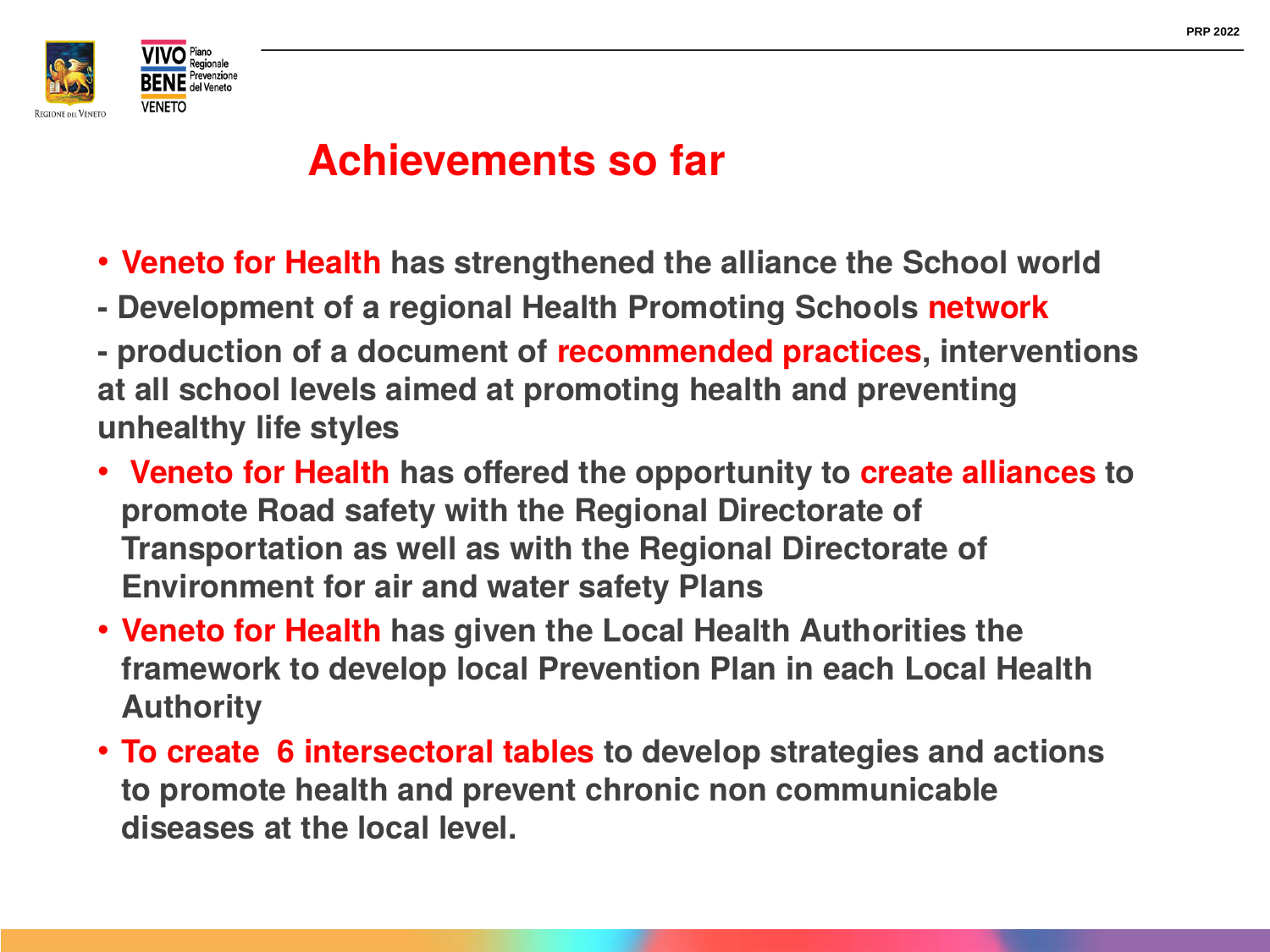

Achievements so far
Veneto for Health has strengthened the alliance the School world
- Development of a regional Health Promoting Schools network
- production of a document of recommended practices, interventions at all school levels aimed at promoting health and preventing unhealthy life styles
 Veneto for Health has offered the opportunity to create alliances to promote Road safety with the Regional Directorate of Transportation as well as with the Regional Directorate of Environment for air and water safety Plans
Veneto for Health has given the Local Health Authorities the framework to develop local Prevention Plan in each Local Health Authority
To create  6 intersectoral tables to develop strategies and actions to promote health and prevent chronic non communicable diseases at the local level.